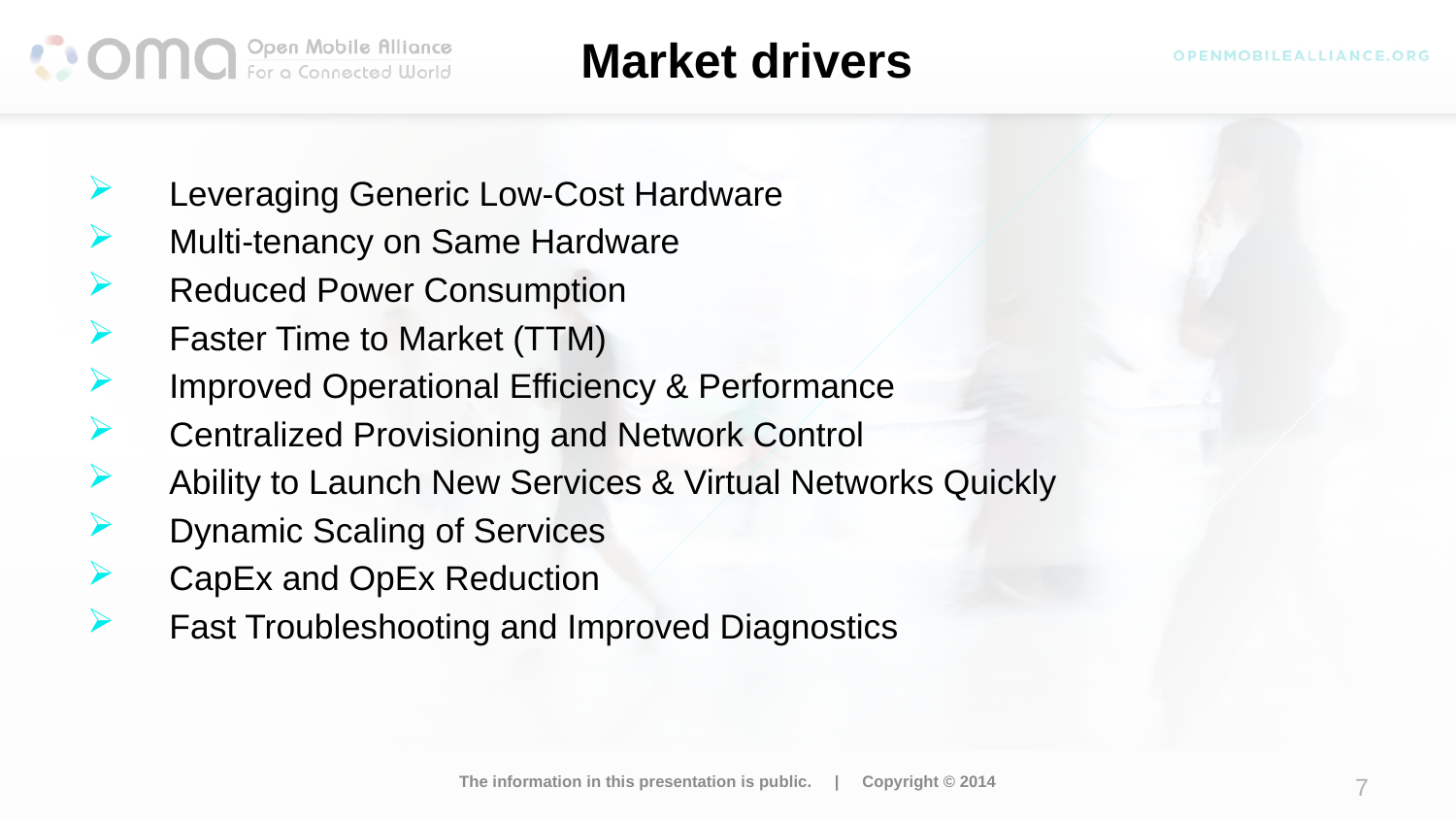

# Market drivers
Leveraging Generic Low-Cost Hardware
Multi-tenancy on Same Hardware
Reduced Power Consumption
Faster Time to Market (TTM)
Improved Operational Efficiency & Performance
Centralized Provisioning and Network Control
Ability to Launch New Services & Virtual Networks Quickly
Dynamic Scaling of Services
CapEx and OpEx Reduction
Fast Troubleshooting and Improved Diagnostics
The information in this presentation is public.     |     Copyright © 2014
7